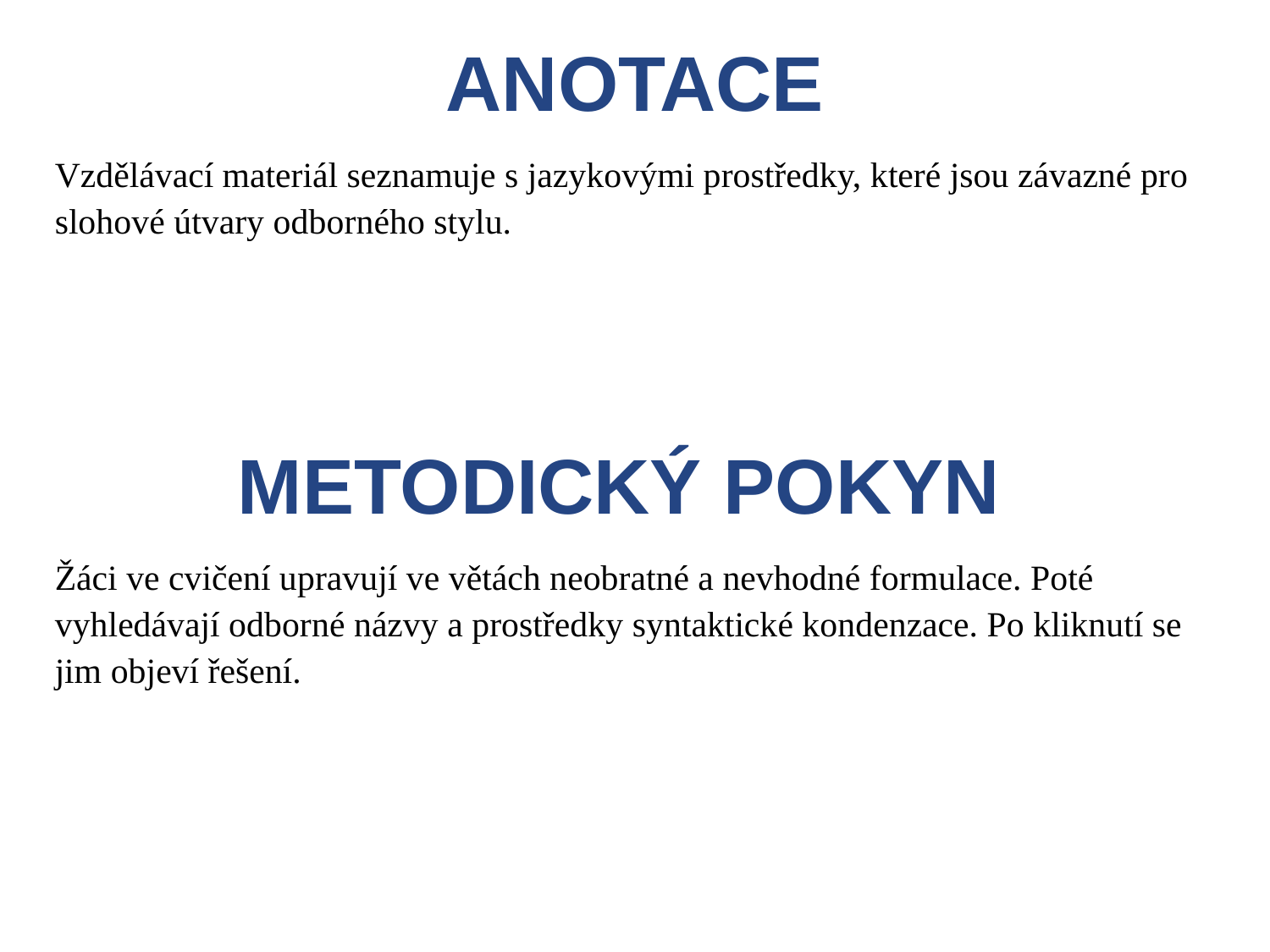

ANOTACE
Vzdělávací materiál seznamuje s jazykovými prostředky, které jsou závazné pro slohové útvary odborného stylu.
METODICKÝ POKYN
Žáci ve cvičení upravují ve větách neobratné a nevhodné formulace. Poté vyhledávají odborné názvy a prostředky syntaktické kondenzace. Po kliknutí se jim objeví řešení.